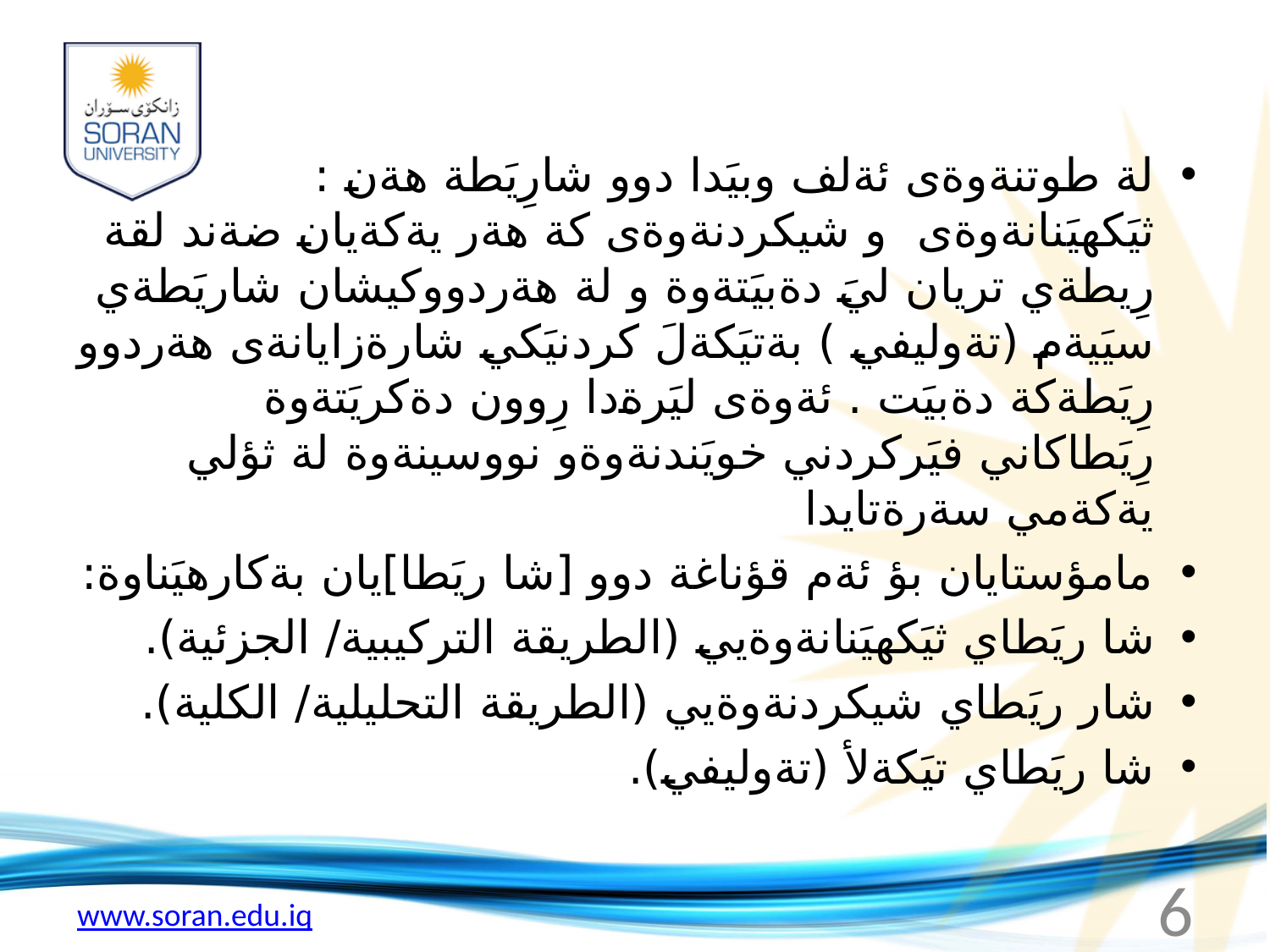

لة طوتنةوةى ئةلف وبيَدا دوو شارِيَطة هةن : ثيَكهيَنانةوةى  و شيكردنةوةى كة هةر يةكةيان ضةند لقة رِيطةي تريان ليَ دةبيَتةوة و لة هةردووكيشان شاريَطةي سيَيةم (تةوليفي ) بةتيَكةلَ كردنيَكي شارةزايانةى هةردوو رِيَطةكة دةبيَت . ئةوةى ليَرةدا رِوون دةكريَتةوة  رِيَطاكاني فيَركردني خويَندنةوةو نووسينةوة لة ثؤلي يةكةمي سةرةتايدا
مامؤستايان بؤ ئةم قؤناغة دوو [شا ريَطا]يان بةكارهيَناوة:
شا ريَطاي ثيَكهيَنانةوةيي (الطريقة التركيبية/ الجزئية).
شار ريَطاي شيكردنةوةيي (الطريقة التحليلية/ الكلية).
شا ريَطاي تيَكةلأ (تةوليفي).

6